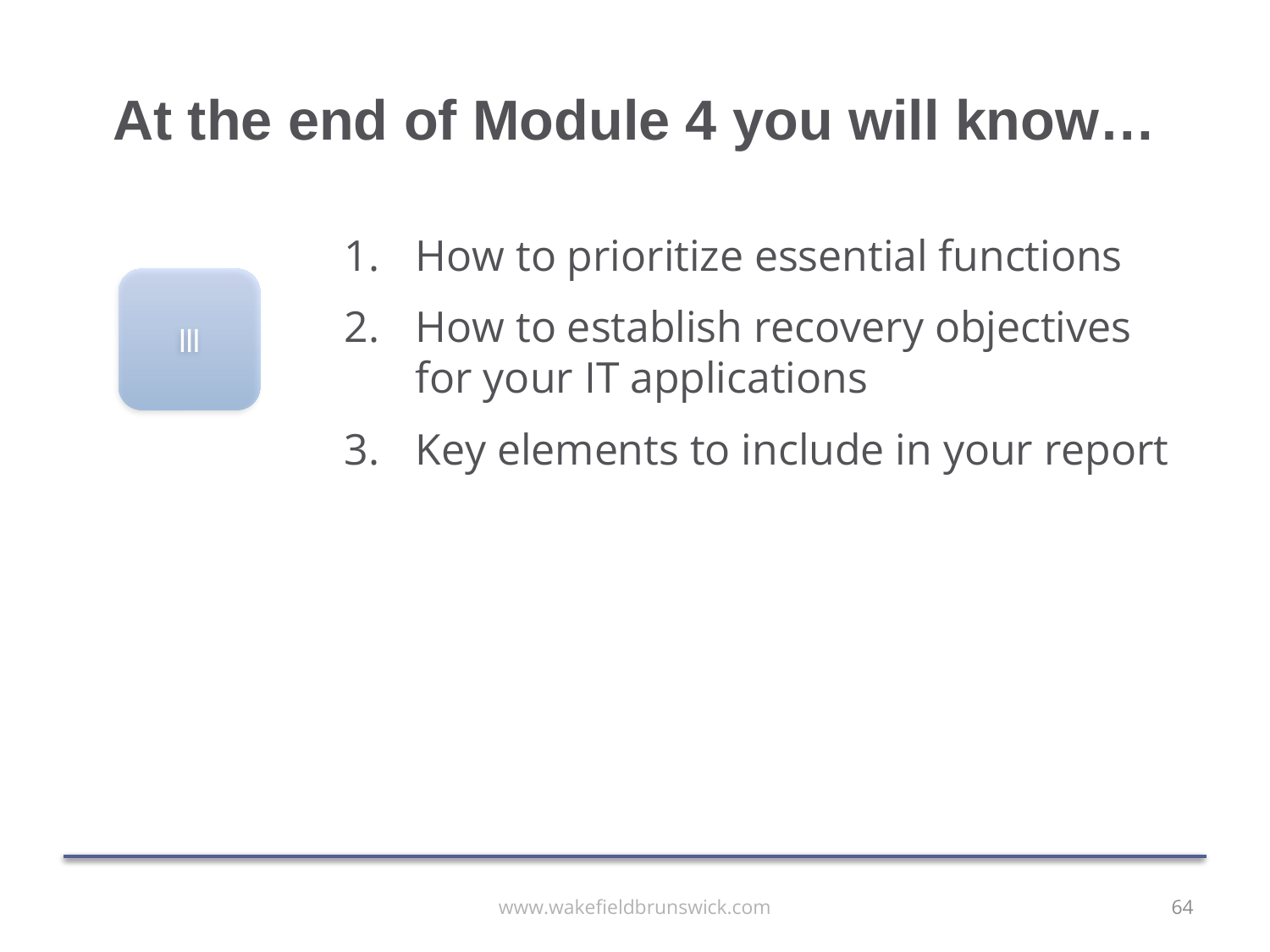

# At the end of Module 4 you will know…
How to prioritize essential functions
How to establish recovery objectives for your IT applications
Key elements to include in your report
lll
www.wakefieldbrunswick.com
64